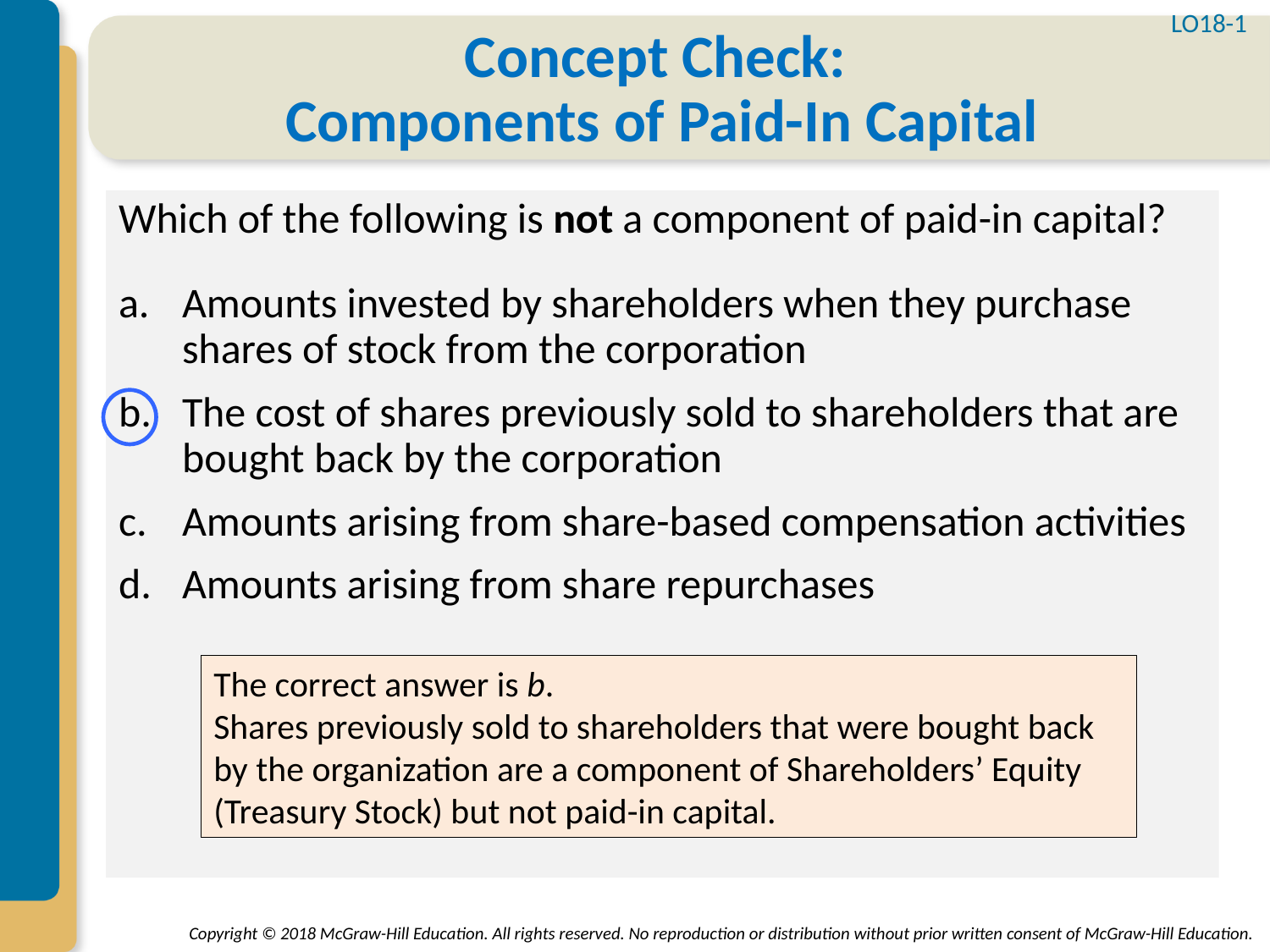

LO18-1
# Concept Check: Components of Paid-In Capital
Which of the following is not a component of paid-in capital?
Amounts invested by shareholders when they purchase shares of stock from the corporation
The cost of shares previously sold to shareholders that are bought back by the corporation
Amounts arising from share-based compensation activities
Amounts arising from share repurchases

The correct answer is b.
Shares previously sold to shareholders that were bought back by the organization are a component of Shareholders’ Equity (Treasury Stock) but not paid-in capital.